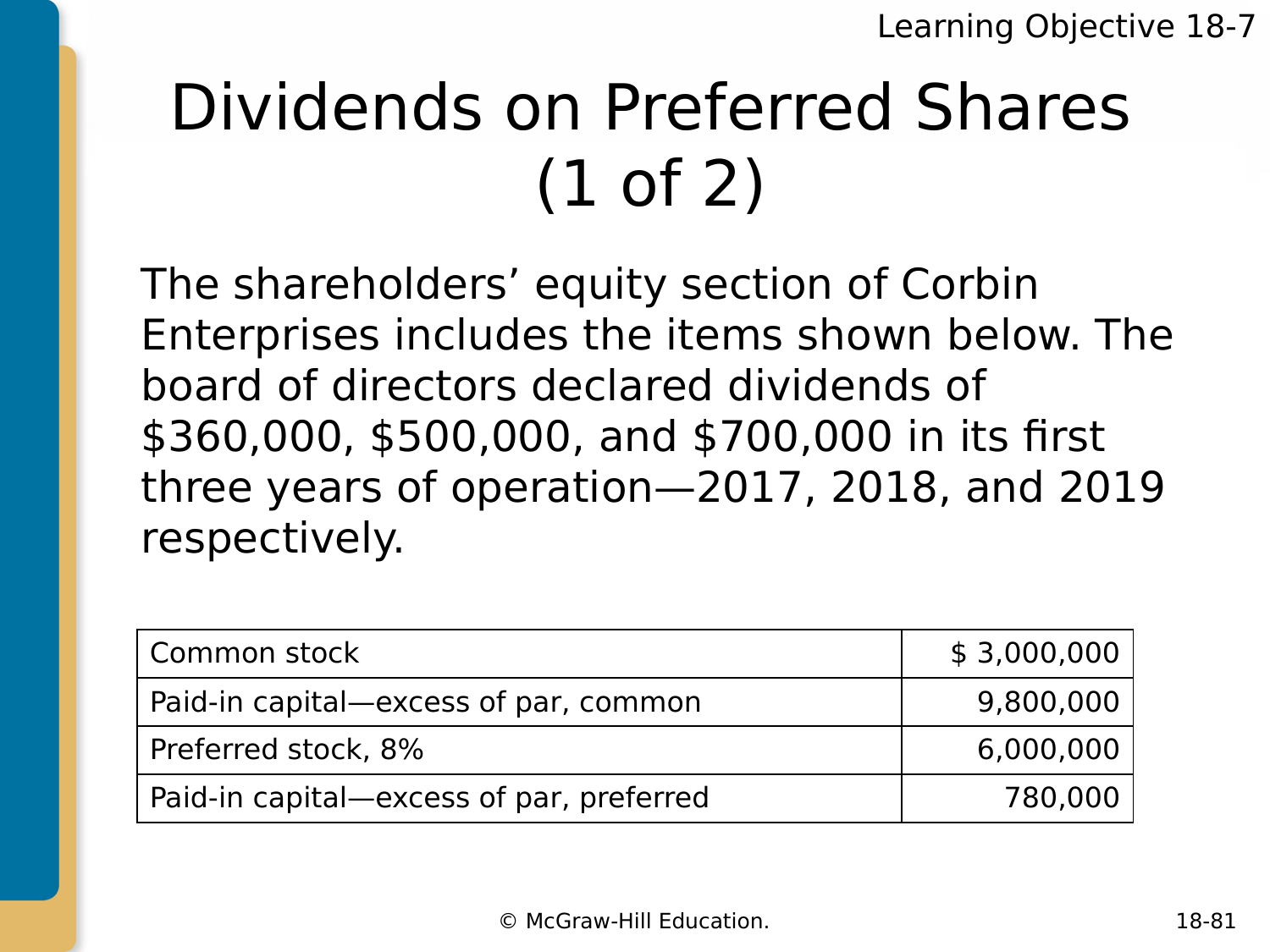

Learning Objective 18-7
# Dividends on Preferred Shares (1 of 2)
The shareholders’ equity section of Corbin Enterprises includes the items shown below. The board of directors declared dividends of $360,000, $500,000, and $700,000 in its first three years of operation—2017, 2018, and 2019 respectively.
| Common stock | $ 3,000,000 |
| --- | --- |
| Paid-in capital—excess of par, common | 9,800,000 |
| Preferred stock, 8% | 6,000,000 |
| Paid-in capital—excess of par, preferred | 780,000 |